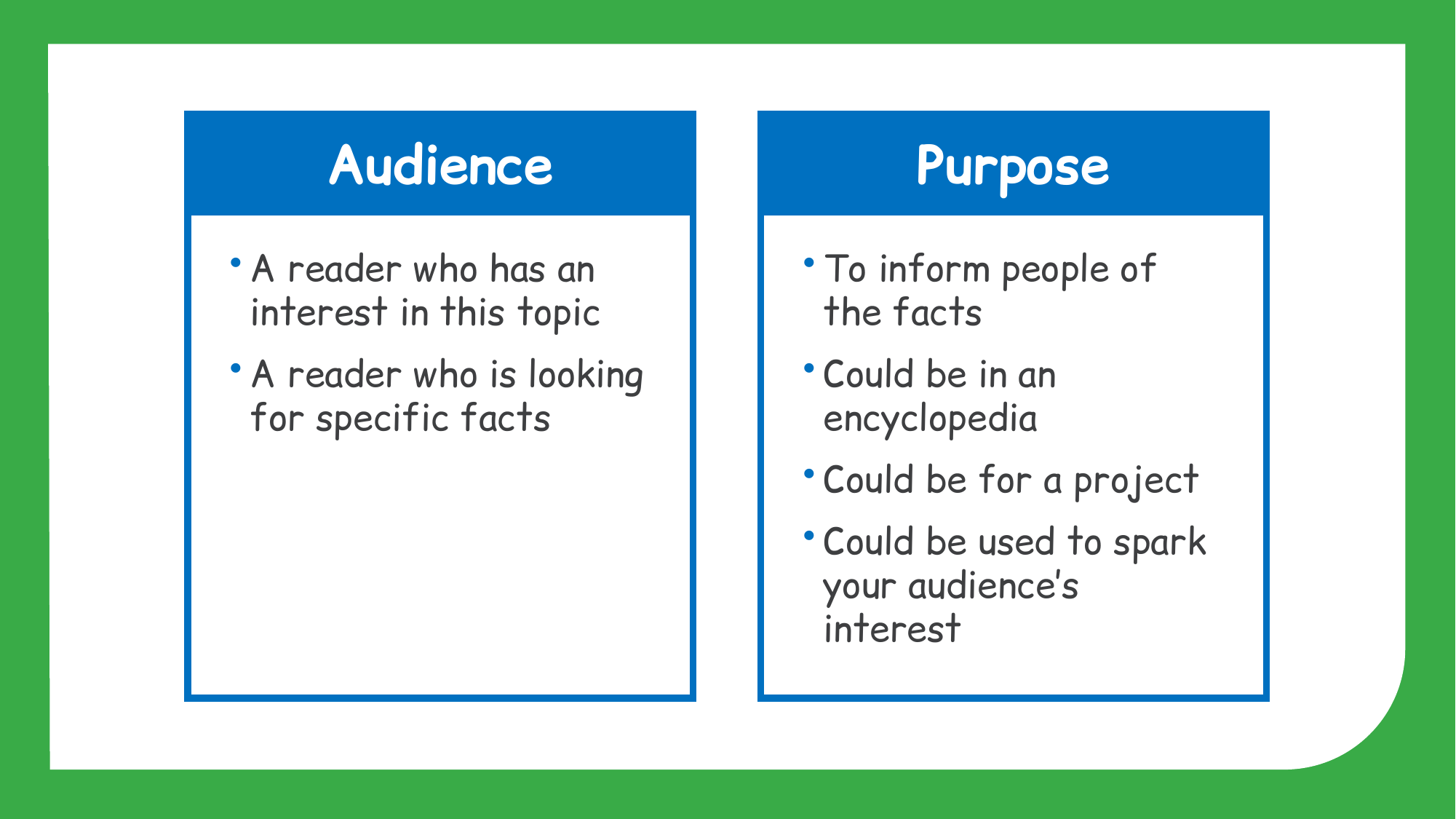

Audience
Purpose

To inform people of the facts
Could be in an encyclopedia
Could be for a project
Could be used to spark your audience’s interest
A reader who has an interest in this topic
A reader who is looking for specific facts